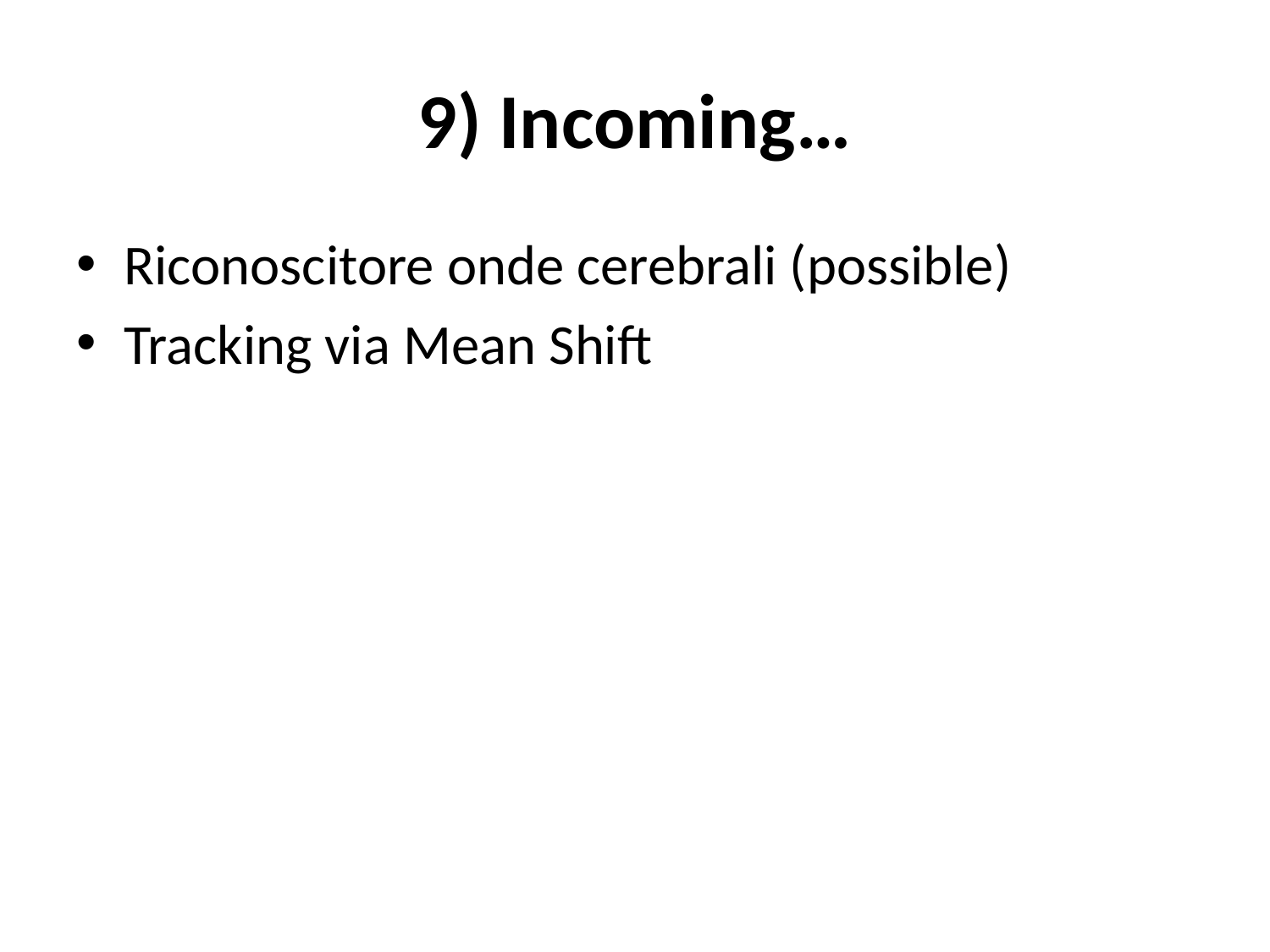

# 9) Incoming…
Riconoscitore onde cerebrali (possible)
Tracking via Mean Shift